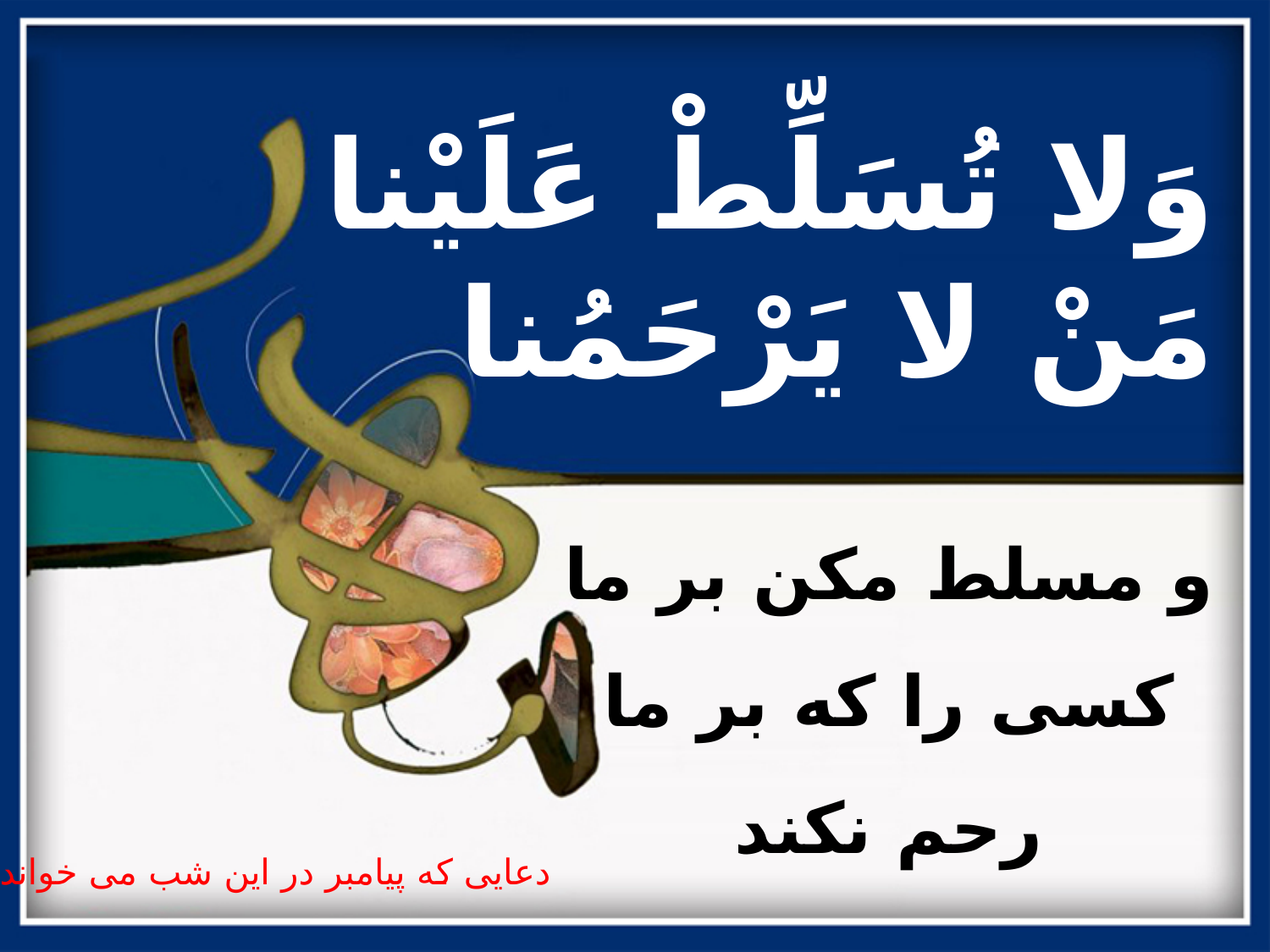

وَلا تُسَلِّطْ عَلَيْنا
مَنْ لا يَرْحَمُنا
و مسلط مكن بر ما كسى را كه بر ما رحم نكند